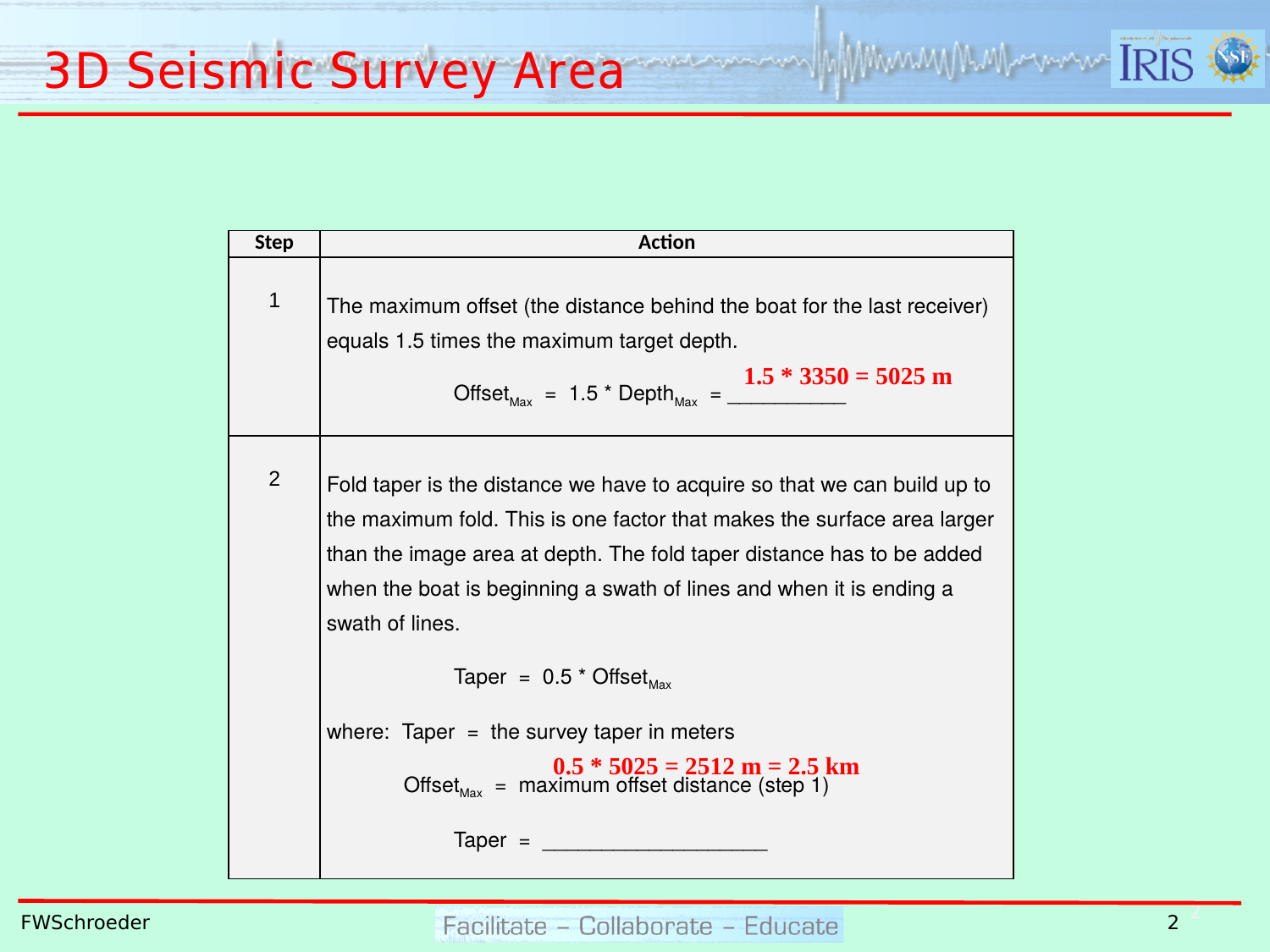

# 3D Seismic Survey Area
| Step | Action |
| --- | --- |
| 1 | The maximum offset (the distance behind the boat for the last receiver) equals 1.5 times the maximum target depth. OffsetMax = 1.5 \* DepthMax = \_\_\_\_\_\_\_\_\_\_ |
| 2 | Fold taper is the distance we have to acquire so that we can build up to the maximum fold. This is one factor that makes the surface area larger than the image area at depth. The fold taper distance has to be added when the boat is beginning a swath of lines and when it is ending a swath of lines. Taper = 0.5 \* OffsetMax where: Taper = the survey taper in meters OffsetMax = maximum offset distance (step 1) Taper = \_\_\_\_\_\_\_\_\_\_\_\_\_\_\_\_\_\_\_ |
1.5 * 3350 = 5025 m
0.5 * 5025 = 2512 m = 2.5 km